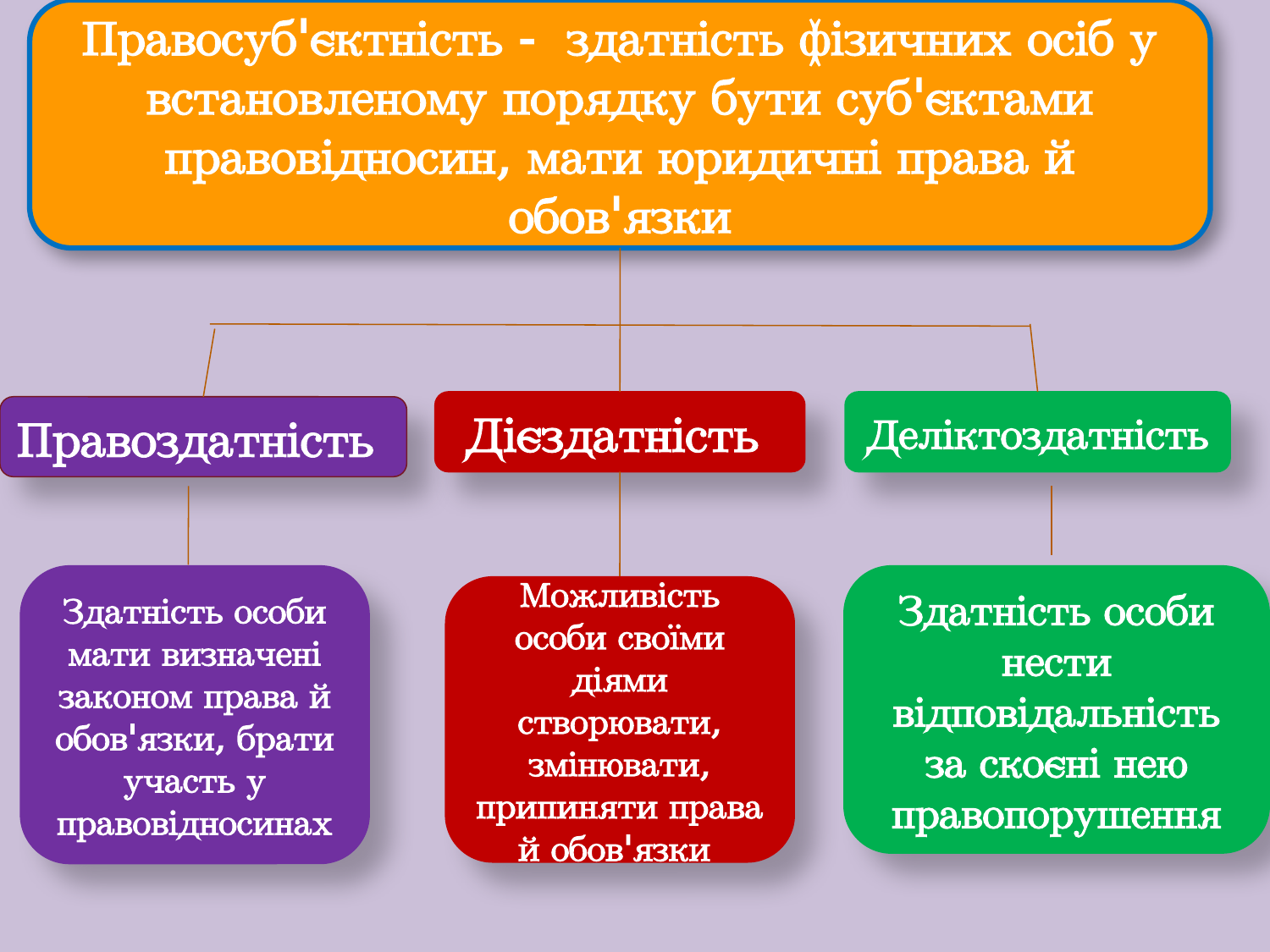

Правосуб'єктність -  здатність фізичних осіб у встановленому порядку бути суб'єктами правовідносин, мати юридичні права й обов'язки
Дієздатність
Деліктоздатність
Правоздатність
Здатність особи мати визначені законом права й обов'язки, брати участь у правовідносинах
Здатність особи нести відповідальність за скоєні нею правопорушення
Можливість особи своїми діями створювати, змінювати, припиняти права й обов'язки